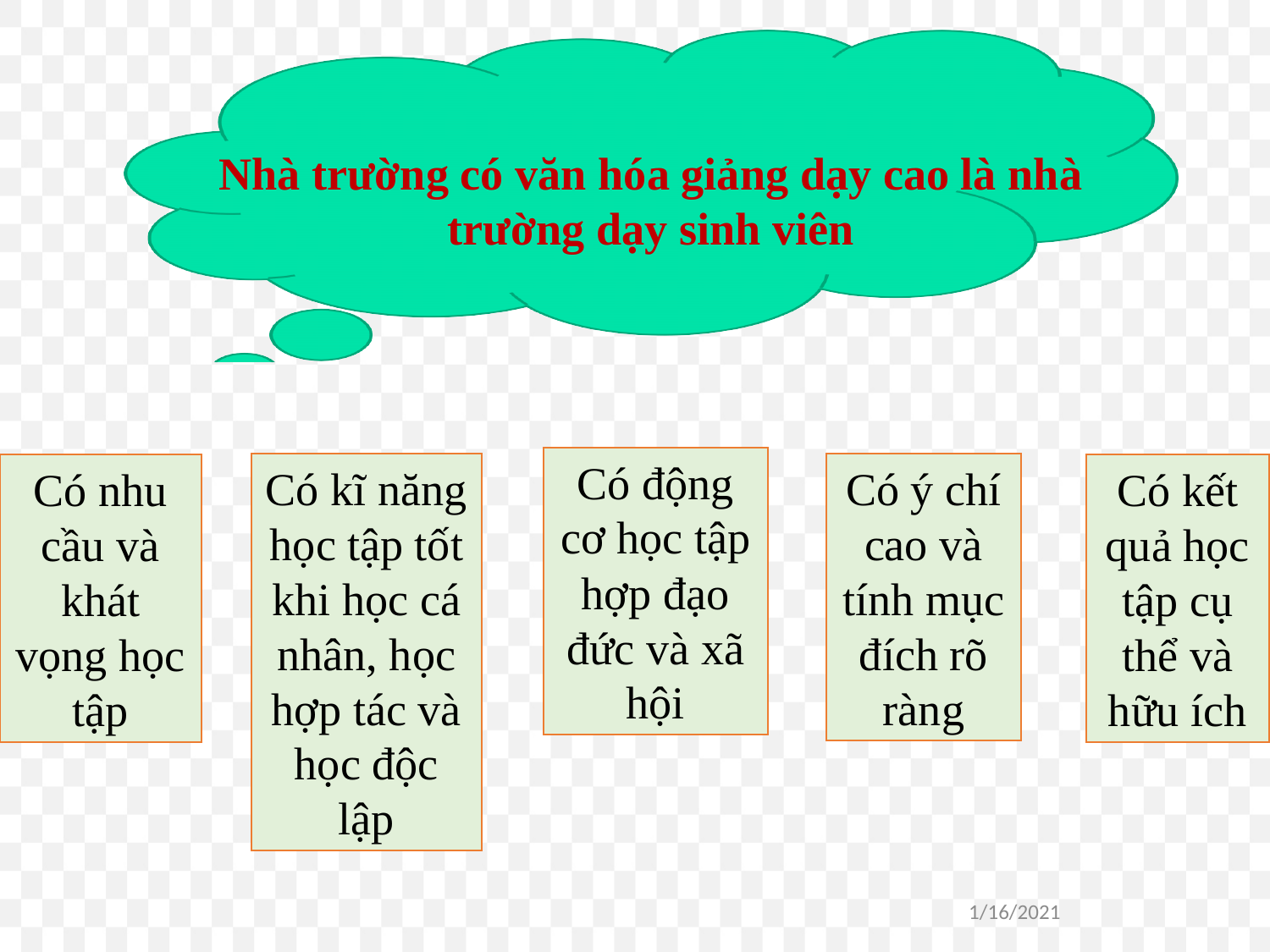

Nhà trường có văn hóa giảng dạy cao là nhà trường dạy sinh viên
Có động cơ học tập hợp đạo đức và xã hội
Có kĩ năng học tập tốt khi học cá nhân, học hợp tác và học độc lập
Có ý chí cao và tính mục đích rõ ràng
Có nhu cầu và khát vọng học tập
Có kết quả học tập cụ thể và hữu ích
1/16/2021